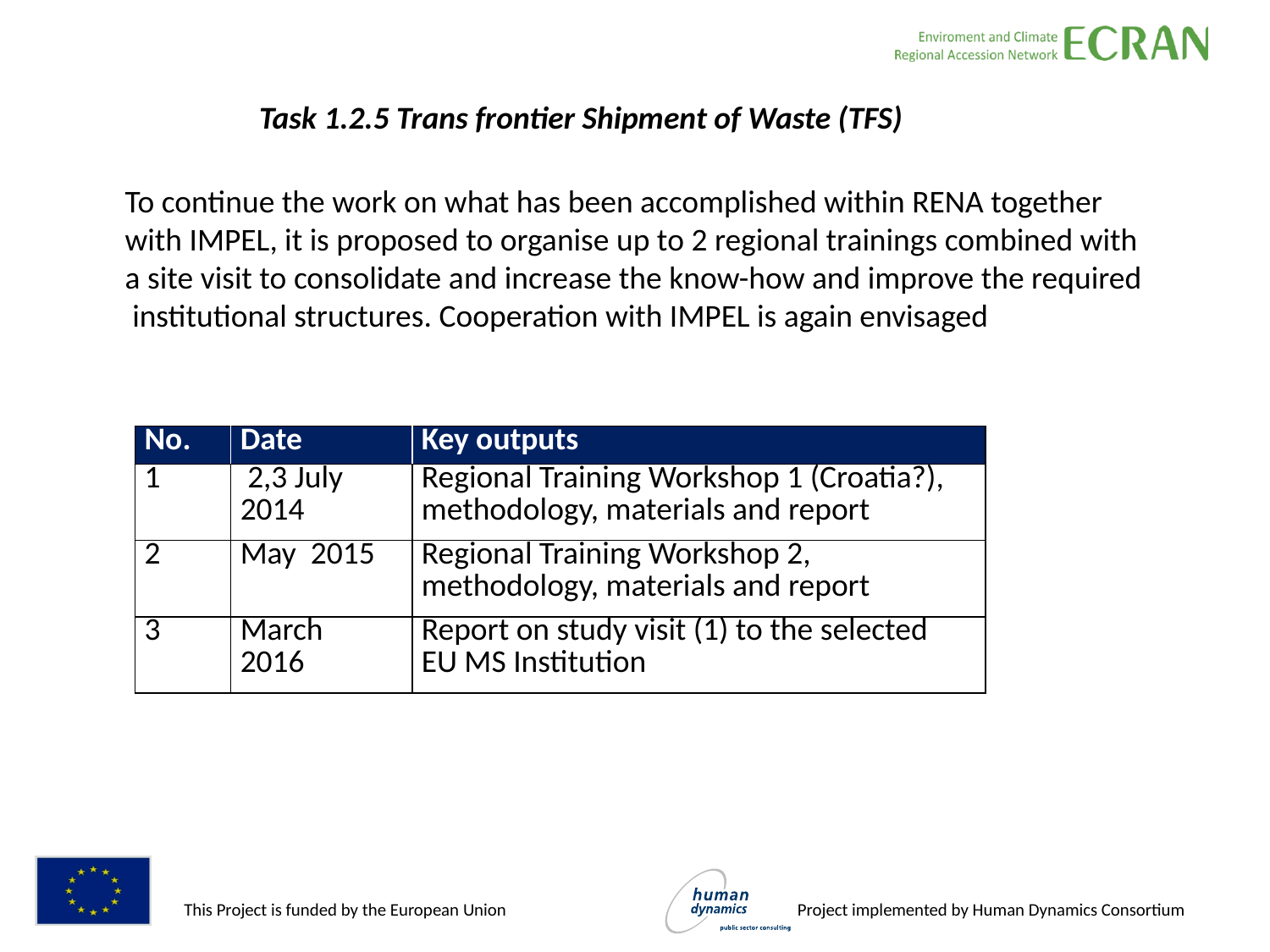

Task 1.2.5 Trans frontier Shipment of Waste (TFS)

To continue the work on what has been accomplished within RENA together
with IMPEL, it is proposed to organise up to 2 regional trainings combined with
a site visit to consolidate and increase the know-how and improve the required
 institutional structures. Cooperation with IMPEL is again envisaged
#
| No. | Date | Key outputs |
| --- | --- | --- |
| 1 | 2,3 July 2014 | Regional Training Workshop 1 (Croatia?), methodology, materials and report |
| 2 | May 2015 | Regional Training Workshop 2, methodology, materials and report |
| 3 | March 2016 | Report on study visit (1) to the selected EU MS Institution |